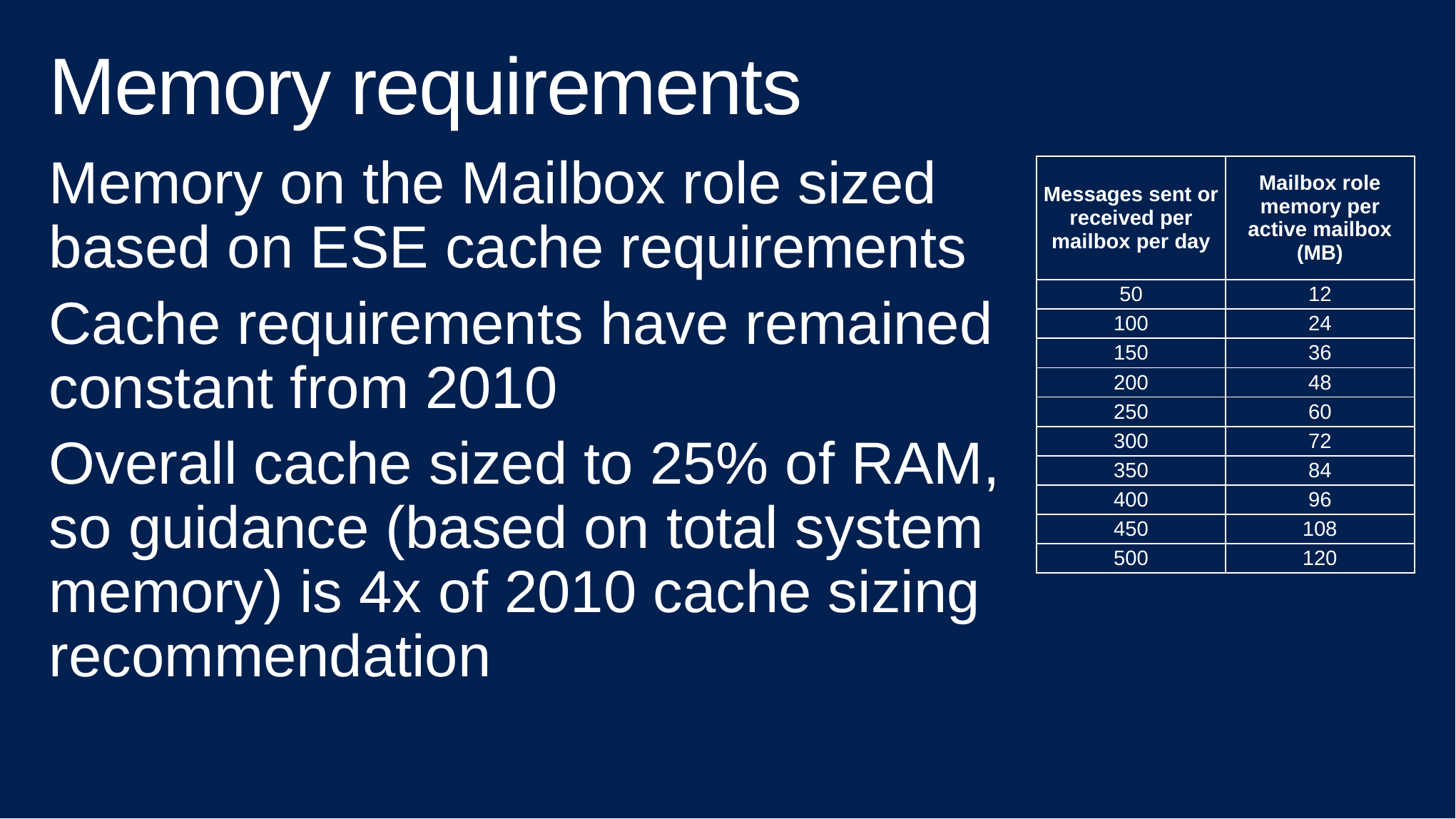

# Memory requirements
Memory on the Mailbox role sized based on ESE cache requirements
Cache requirements have remained constant from 2010
Overall cache sized to 25% of RAM, so guidance (based on total system memory) is 4x of 2010 cache sizing recommendation
| Messages sent or received per mailbox per day | Mailbox role memory per active mailbox (MB) |
| --- | --- |
| 50 | 12 |
| 100 | 24 |
| 150 | 36 |
| 200 | 48 |
| 250 | 60 |
| 300 | 72 |
| 350 | 84 |
| 400 | 96 |
| 450 | 108 |
| 500 | 120 |